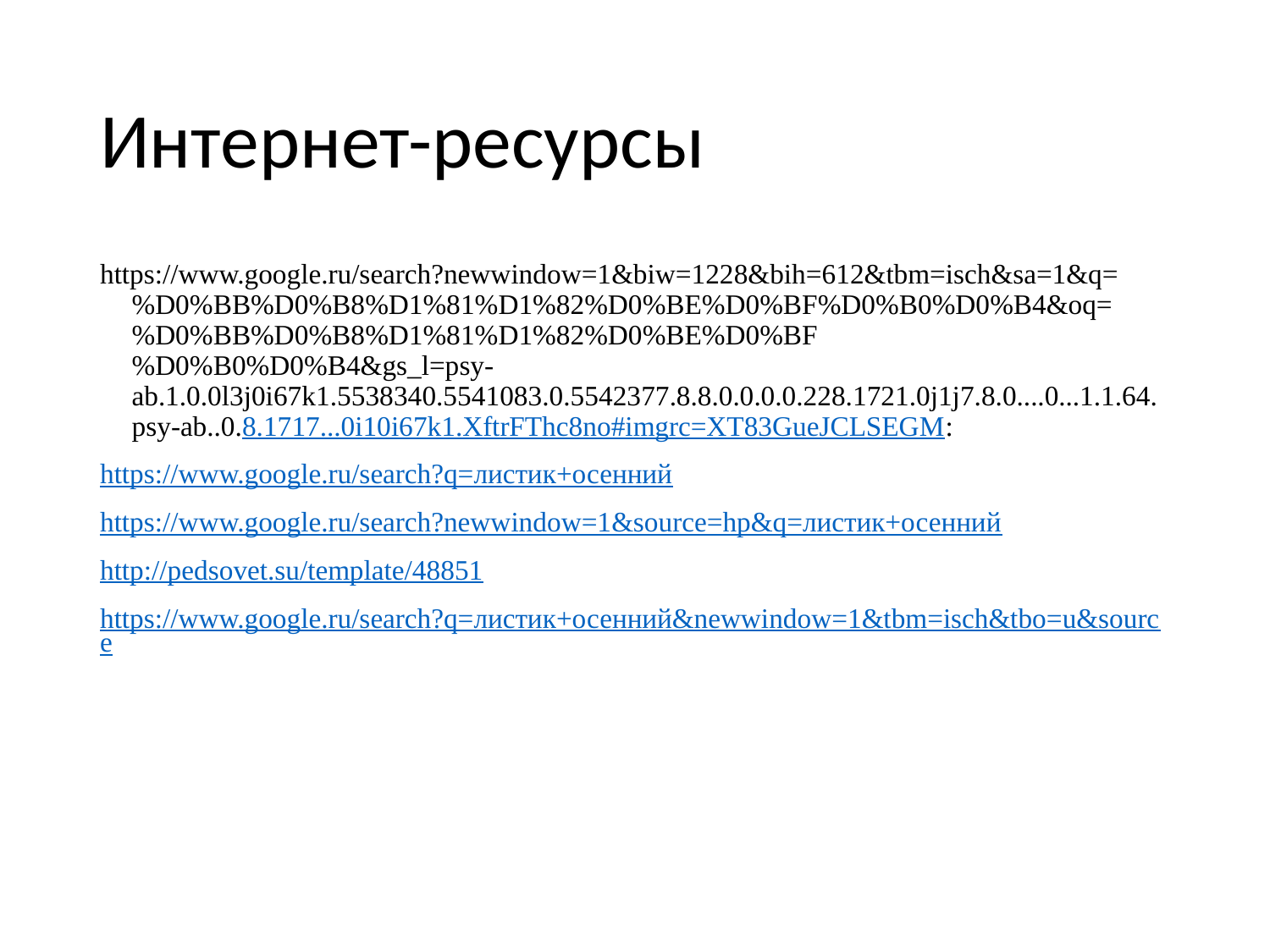

# Интернет-ресурсы
https://www.google.ru/search?newwindow=1&biw=1228&bih=612&tbm=isch&sa=1&q=%D0%BB%D0%B8%D1%81%D1%82%D0%BE%D0%BF%D0%B0%D0%B4&oq=%D0%BB%D0%B8%D1%81%D1%82%D0%BE%D0%BF%D0%B0%D0%B4&gs_l=psy-ab.1.0.0l3j0i67k1.5538340.5541083.0.5542377.8.8.0.0.0.0.228.1721.0j1j7.8.0....0...1.1.64.psy-ab..0.8.1717...0i10i67k1.XftrFThc8no#imgrc=XT83GueJCLSEGM:
https://www.google.ru/search?q=листик+осенний
https://www.google.ru/search?newwindow=1&source=hp&q=листик+осенний
http://pedsovet.su/template/48851
https://www.google.ru/search?q=листик+осенний&newwindow=1&tbm=isch&tbo=u&source